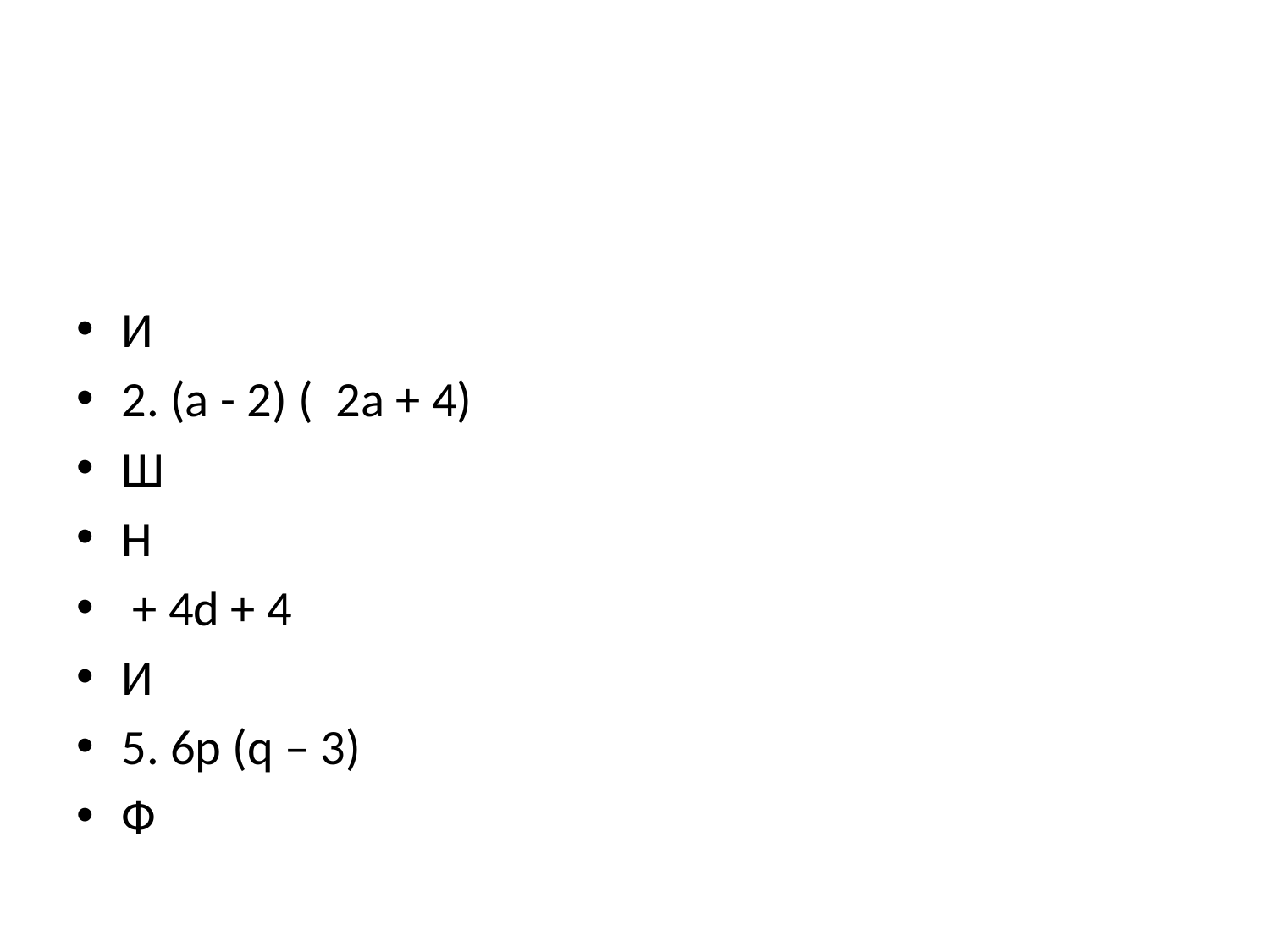

#

И
2. (a - 2) (  2a + 4)
Ш
Н
 + 4d + 4
И
5. 6p (q – 3)
Ф